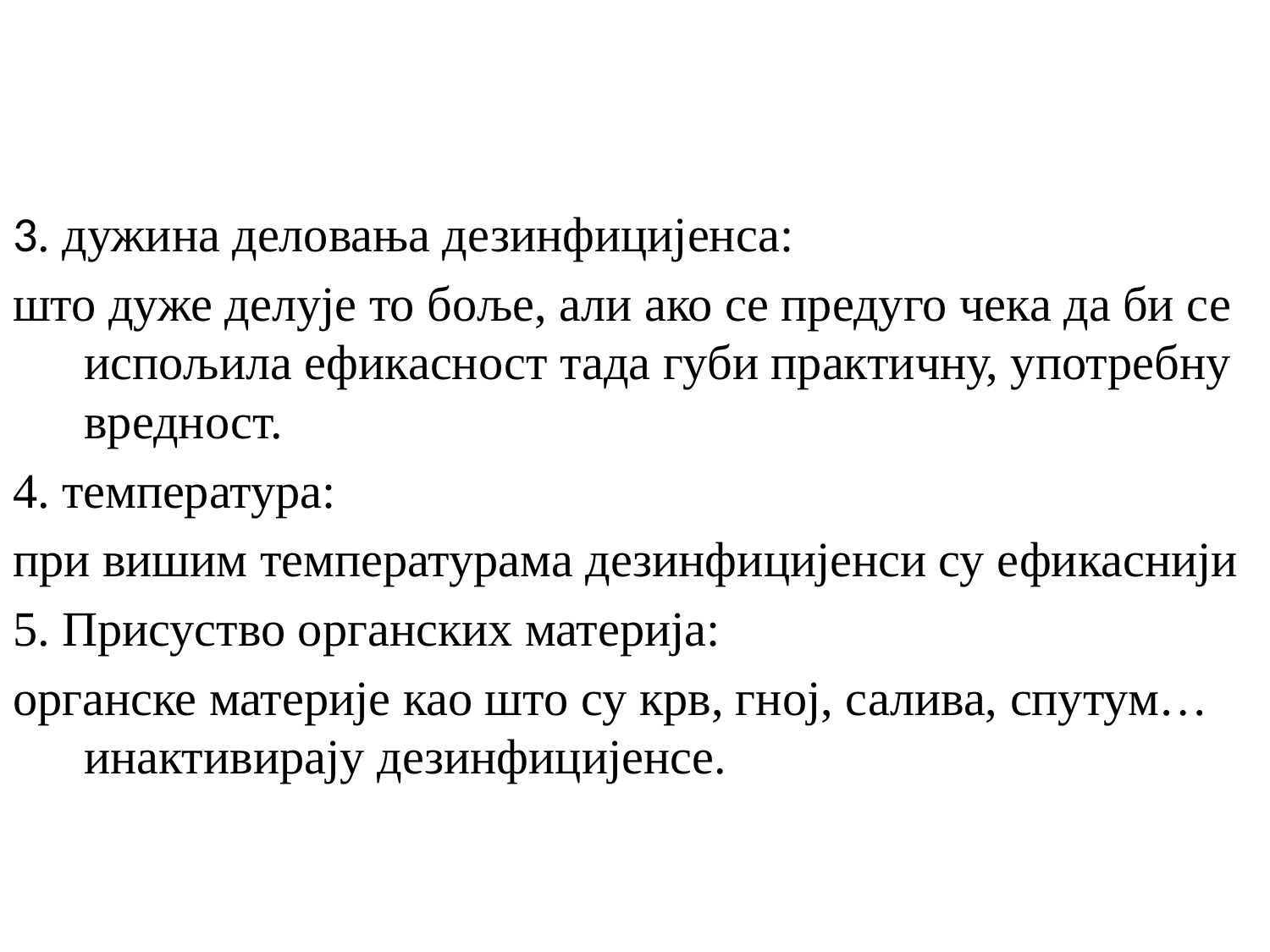

3. дужина деловања дезинфицијенса:
што дуже делује то боље, али ако се предуго чека да би се испољила ефикасност тада губи практичну, употребну вредност.
4. температура:
при вишим температурама дезинфицијенси су ефикаснији
5. Присуство органских материја:
органске материје као што су крв, гној, салива, спутум… инактивирају дезинфицијенсе.